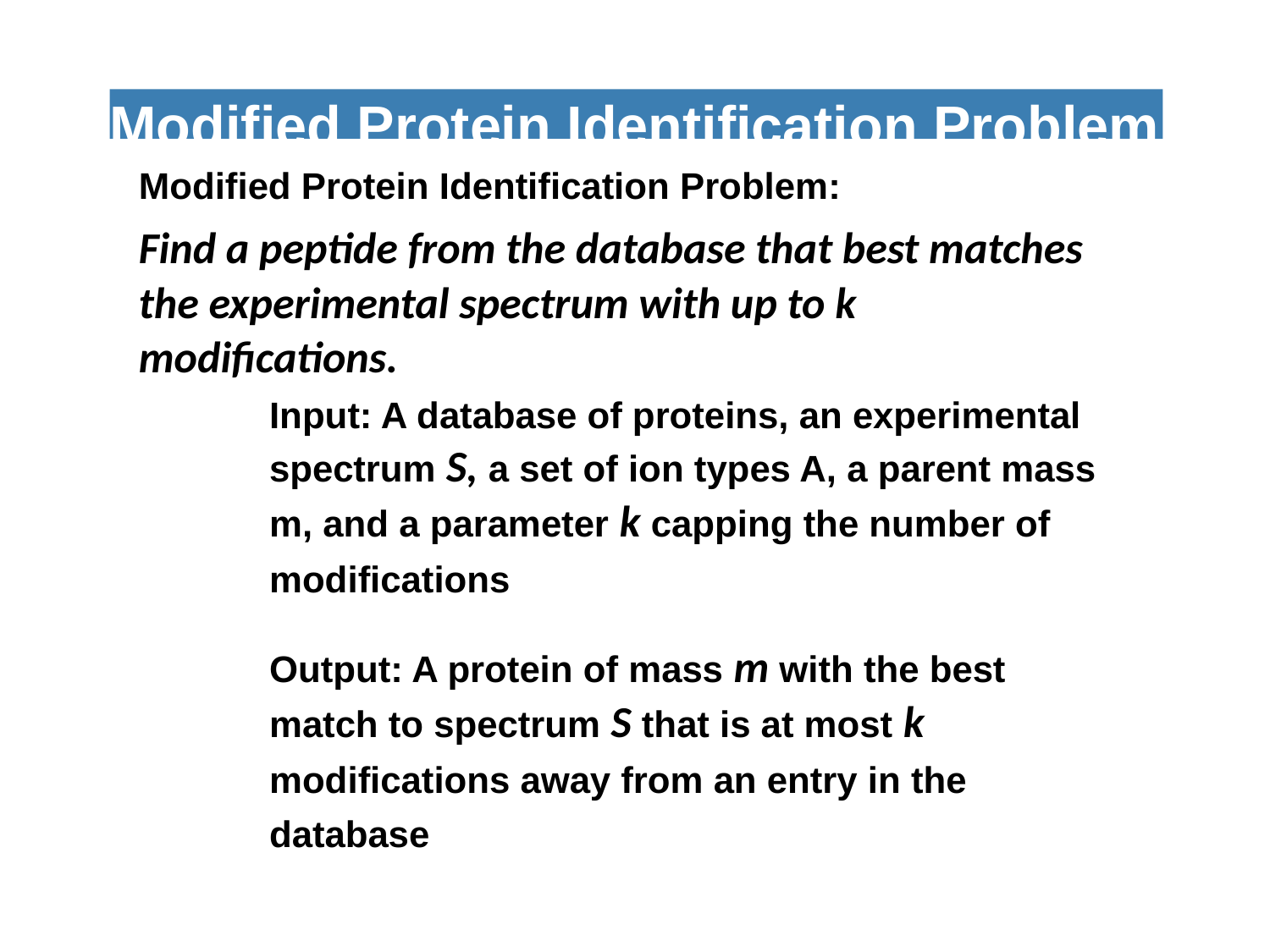

Modified Protein Identification Problem
Modified Protein Identification Problem:
Find a peptide from the database that best matches the experimental spectrum with up to k modifications.
Input: A database of proteins, an experimental spectrum S, a set of ion types A, a parent mass m, and a parameter k capping the number of modifications
Output: A protein of mass m with the best match to spectrum S that is at most k modifications away from an entry in the database